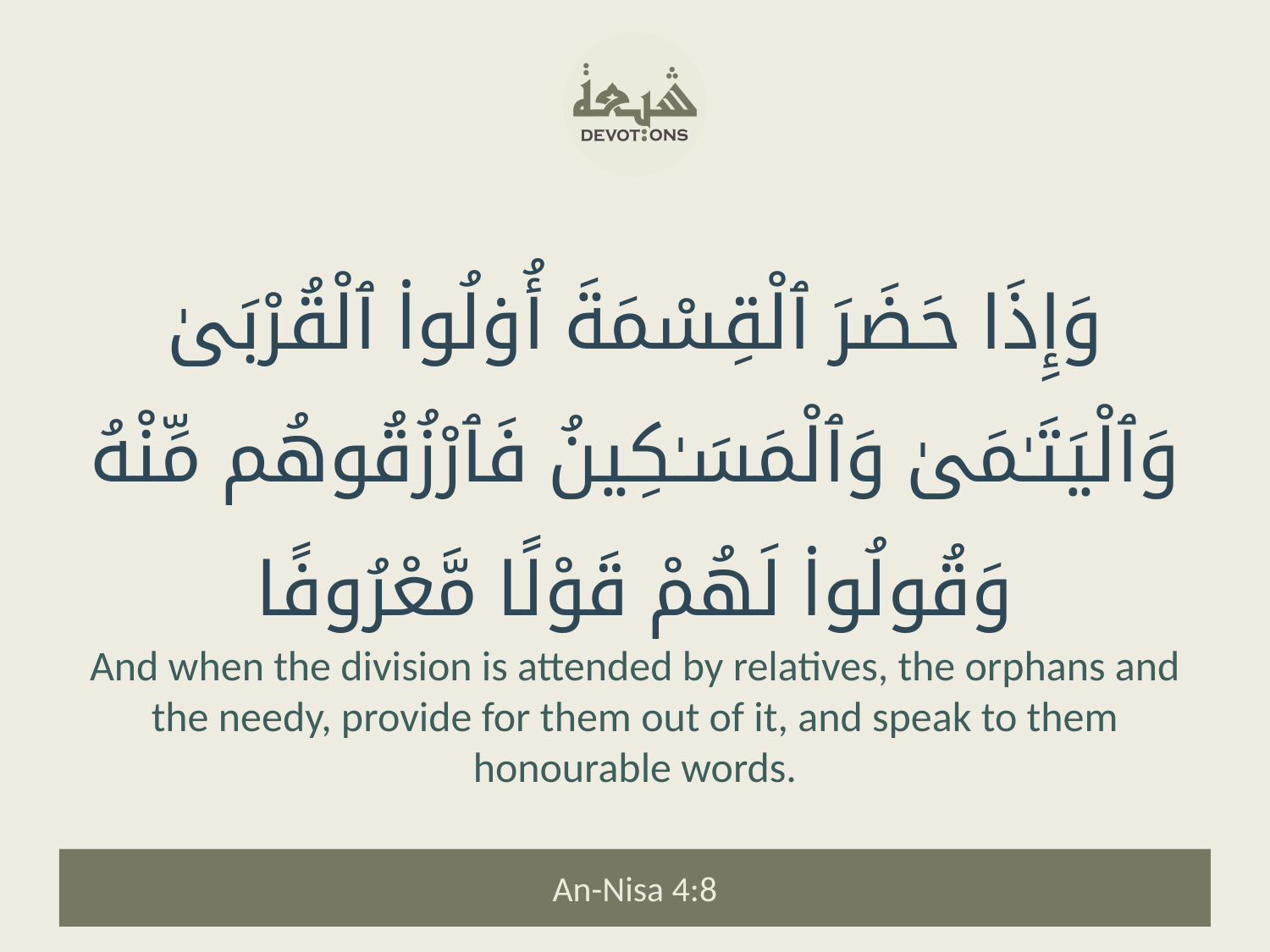

وَإِذَا حَضَرَ ٱلْقِسْمَةَ أُو۟لُوا۟ ٱلْقُرْبَىٰ وَٱلْيَتَـٰمَىٰ وَٱلْمَسَـٰكِينُ فَٱرْزُقُوهُم مِّنْهُ وَقُولُوا۟ لَهُمْ قَوْلًا مَّعْرُوفًا
And when the division is attended by relatives, the orphans and the needy, provide for them out of it, and speak to them honourable words.
An-Nisa 4:8